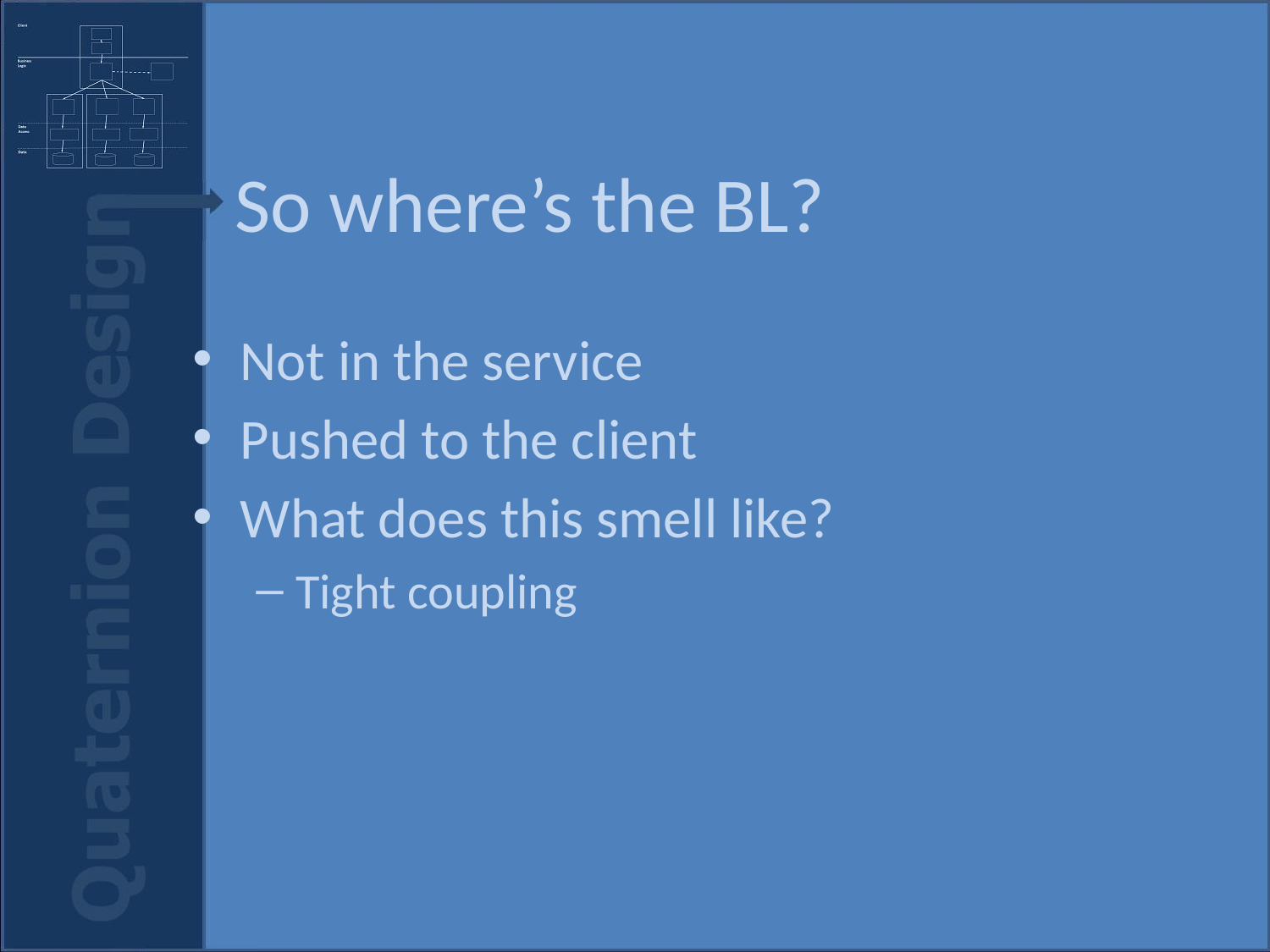

# So where’s the BL?
Not in the service
Pushed to the client
What does this smell like?
Tight coupling